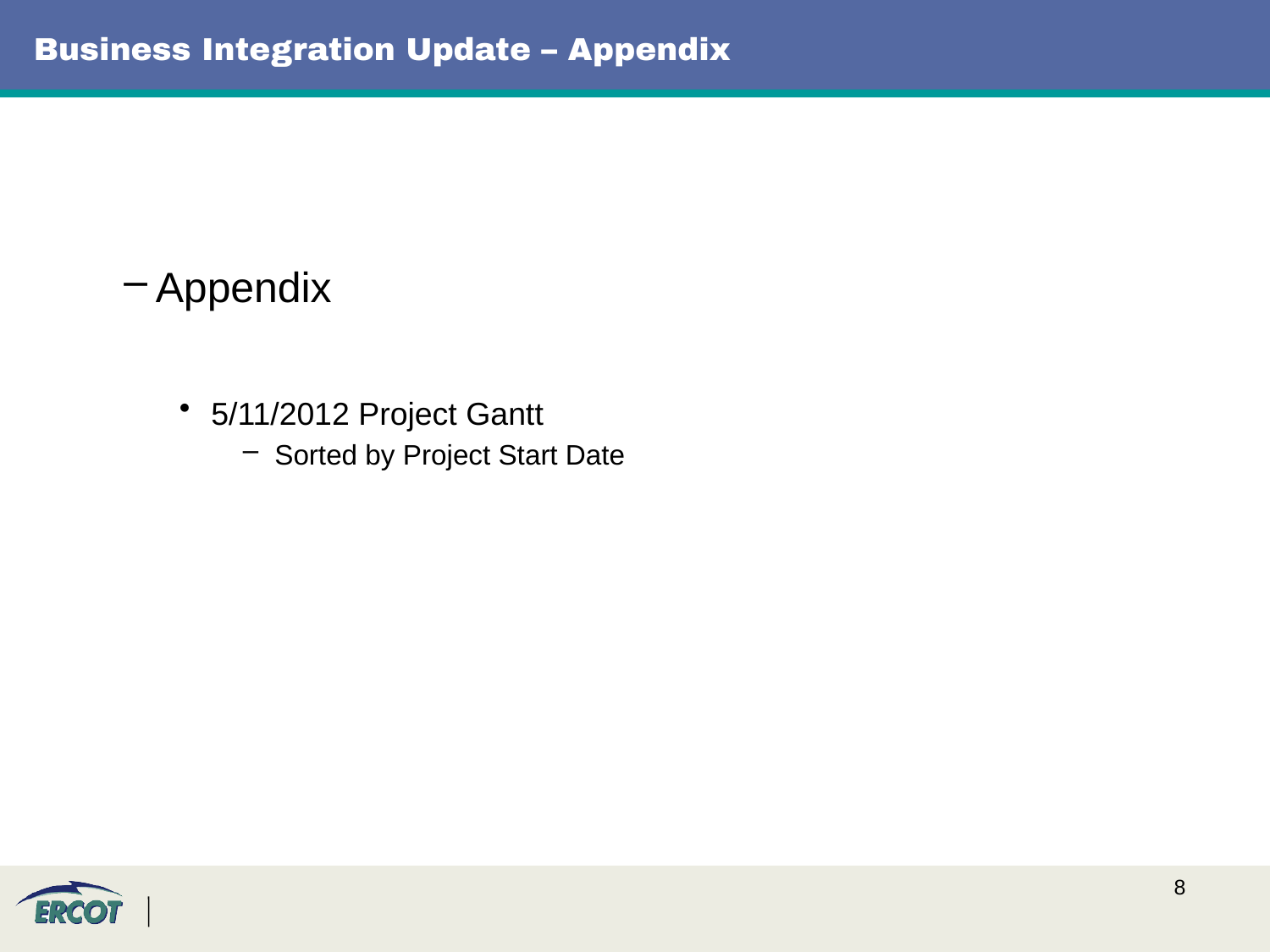

# Business Integration Update – Appendix
Appendix

5/11/2012 Project Gantt
Sorted by Project Start Date